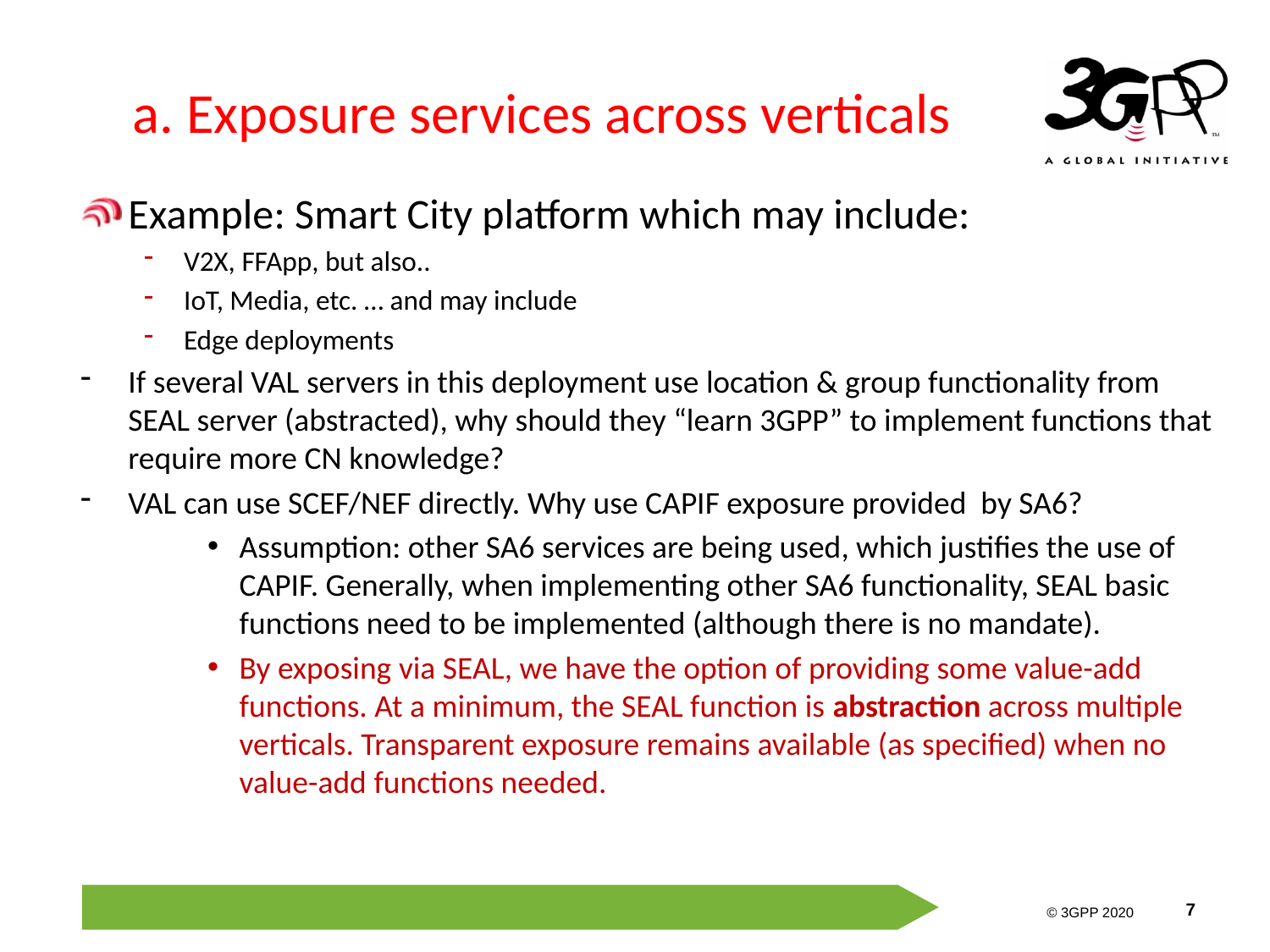

# a. Exposure services across verticals
Example: Smart City platform which may include:
V2X, FFApp, but also..
IoT, Media, etc. … and may include
Edge deployments
If several VAL servers in this deployment use location & group functionality from SEAL server (abstracted), why should they “learn 3GPP” to implement functions that require more CN knowledge?
VAL can use SCEF/NEF directly. Why use CAPIF exposure provided  by SA6?
Assumption: other SA6 services are being used, which justifies the use of CAPIF. Generally, when implementing other SA6 functionality, SEAL basic functions need to be implemented (although there is no mandate).
By exposing via SEAL, we have the option of providing some value-add functions. At a minimum, the SEAL function is abstraction across multiple verticals. Transparent exposure remains available (as specified) when no value-add functions needed.